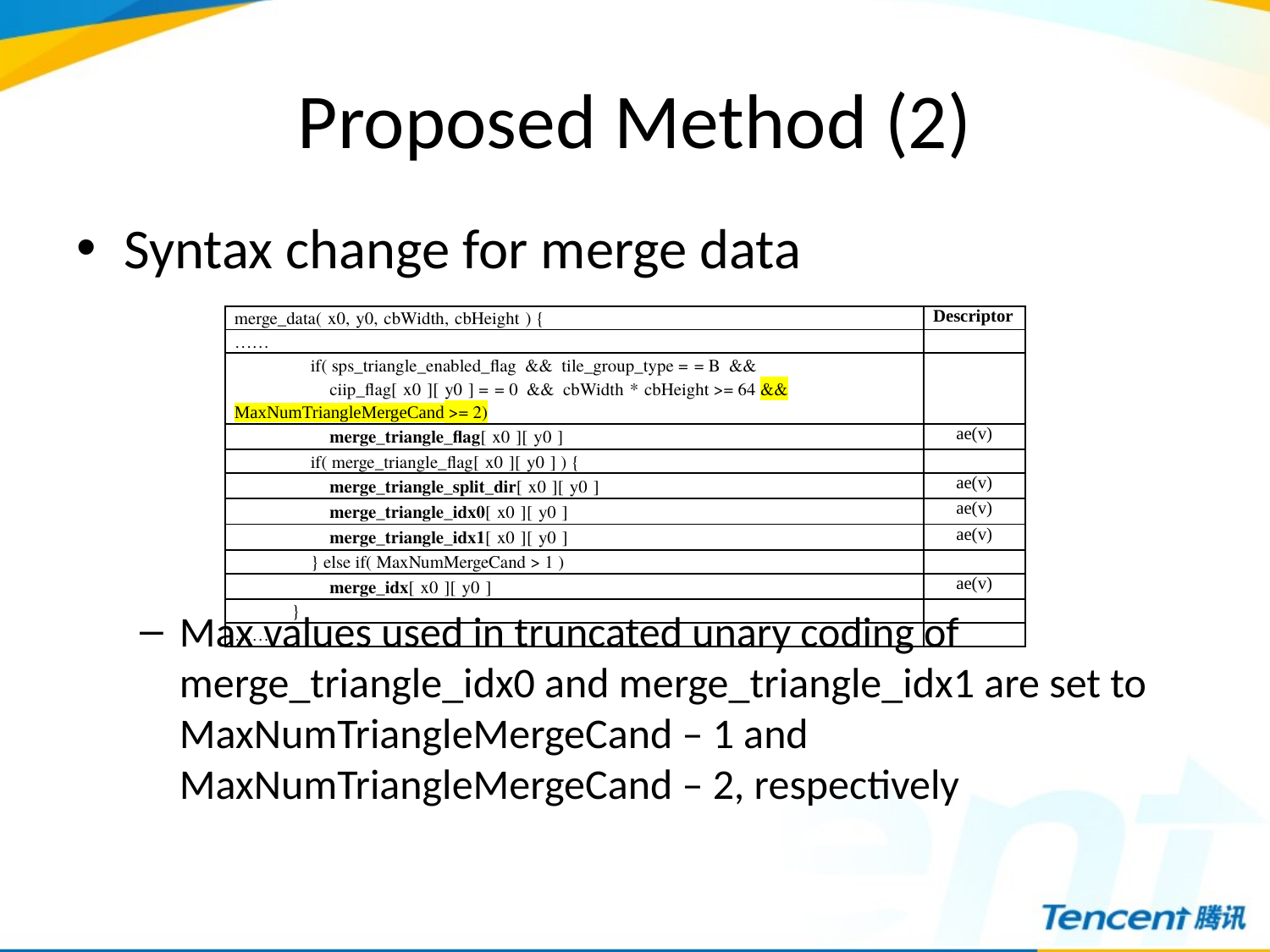

# Proposed Method (2)
Syntax change for merge data

Max values used in truncated unary coding of merge_triangle_idx0 and merge_triangle_idx1 are set to MaxNumTriangleMergeCand – 1 and MaxNumTriangleMergeCand – 2, respectively
| merge\_data( x0, y0, cbWidth, cbHeight ) { | Descriptor |
| --- | --- |
| …… |  |
| if( sps\_triangle\_enabled\_flag && tile\_group\_type = = B && ciip\_flag[ x0 ][ y0 ] = = 0 && cbWidth \* cbHeight >= 64 && MaxNumTriangleMergeCand >= 2) |  |
| merge\_triangle\_flag[ x0 ][ y0 ] | ae(v) |
| if( merge\_triangle\_flag[ x0 ][ y0 ] ) { |  |
| merge\_triangle\_split\_dir[ x0 ][ y0 ] | ae(v) |
| merge\_triangle\_idx0[ x0 ][ y0 ] | ae(v) |
| merge\_triangle\_idx1[ x0 ][ y0 ] | ae(v) |
| } else if( MaxNumMergeCand > 1 ) |  |
| merge\_idx[ x0 ][ y0 ] | ae(v) |
| } |  |
| …… |  |